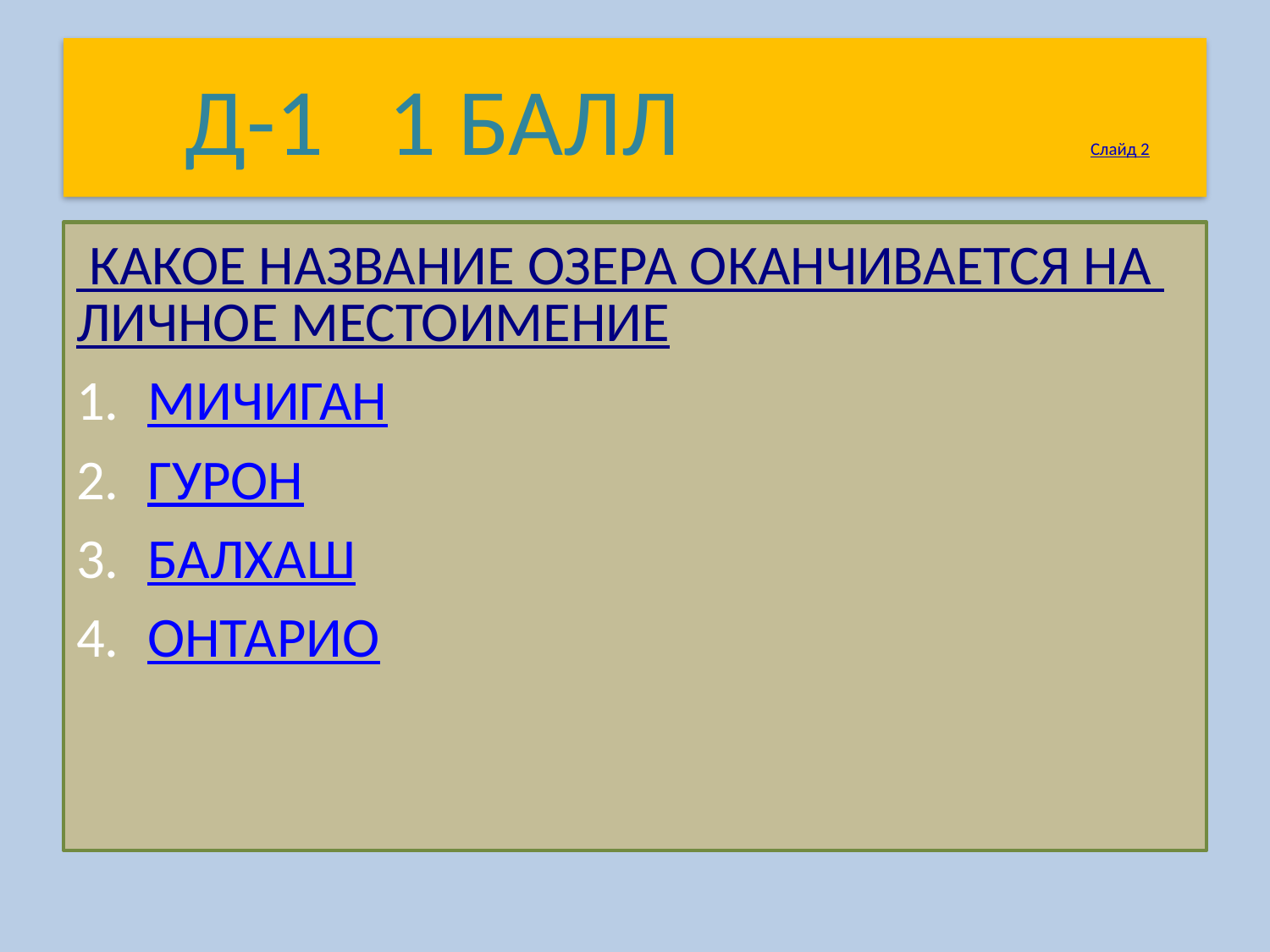

# Д-1   1 БАЛЛ                   Слайд 2
 КАКОЕ НАЗВАНИЕ ОЗЕРА ОКАНЧИВАЕТСЯ НА ЛИЧНОЕ МЕСТОИМЕНИЕ
МИЧИГАН
ГУРОН
БАЛХАШ
ОНТАРИО